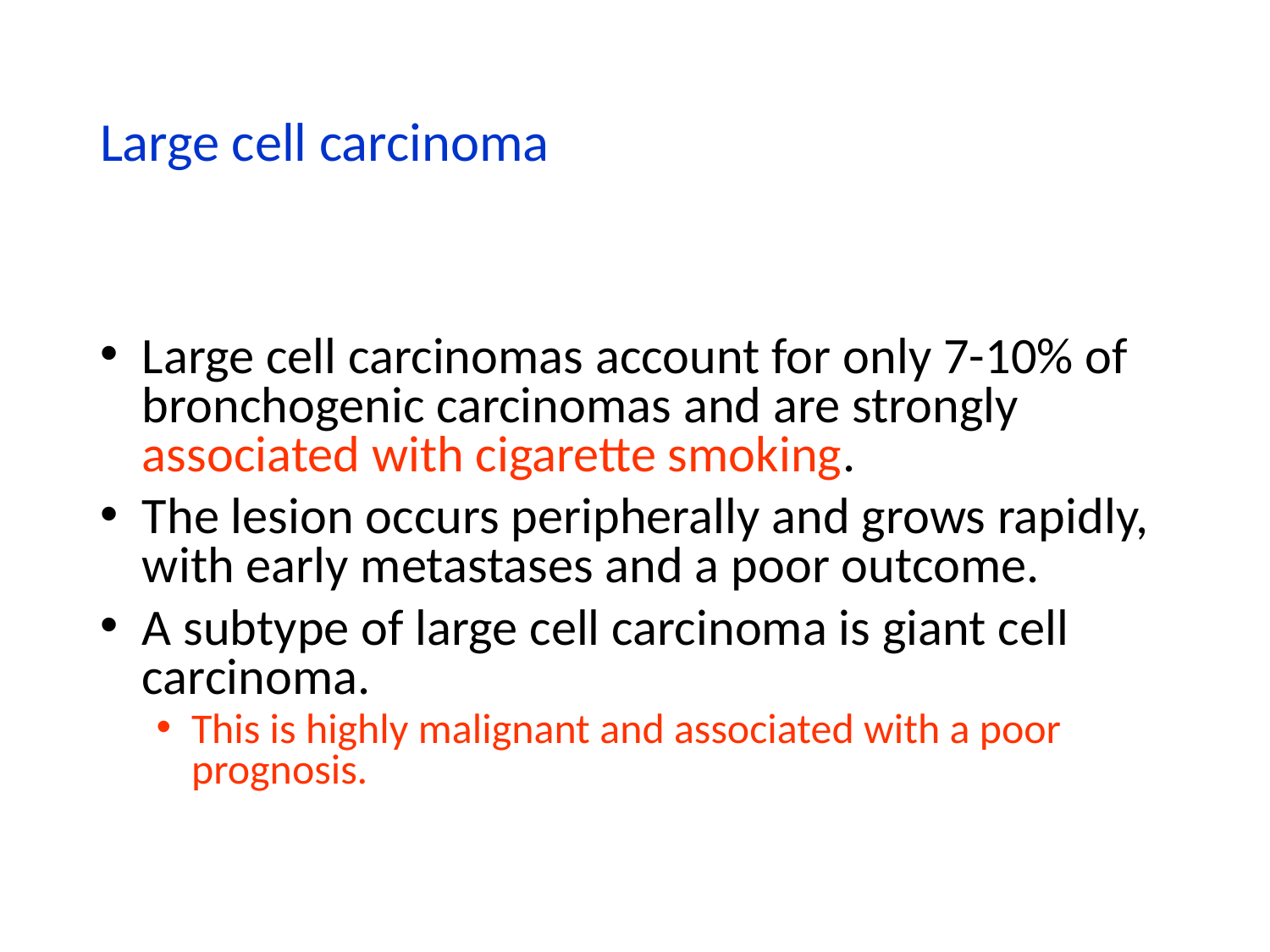

# Large cell carcinoma

Large cell carcinomas account for only 7-10% of bronchogenic carcinomas and are strongly associated with cigarette smoking.
The lesion occurs peripherally and grows rapidly, with early metastases and a poor outcome.
A subtype of large cell carcinoma is giant cell carcinoma.
This is highly malignant and associated with a poor prognosis.